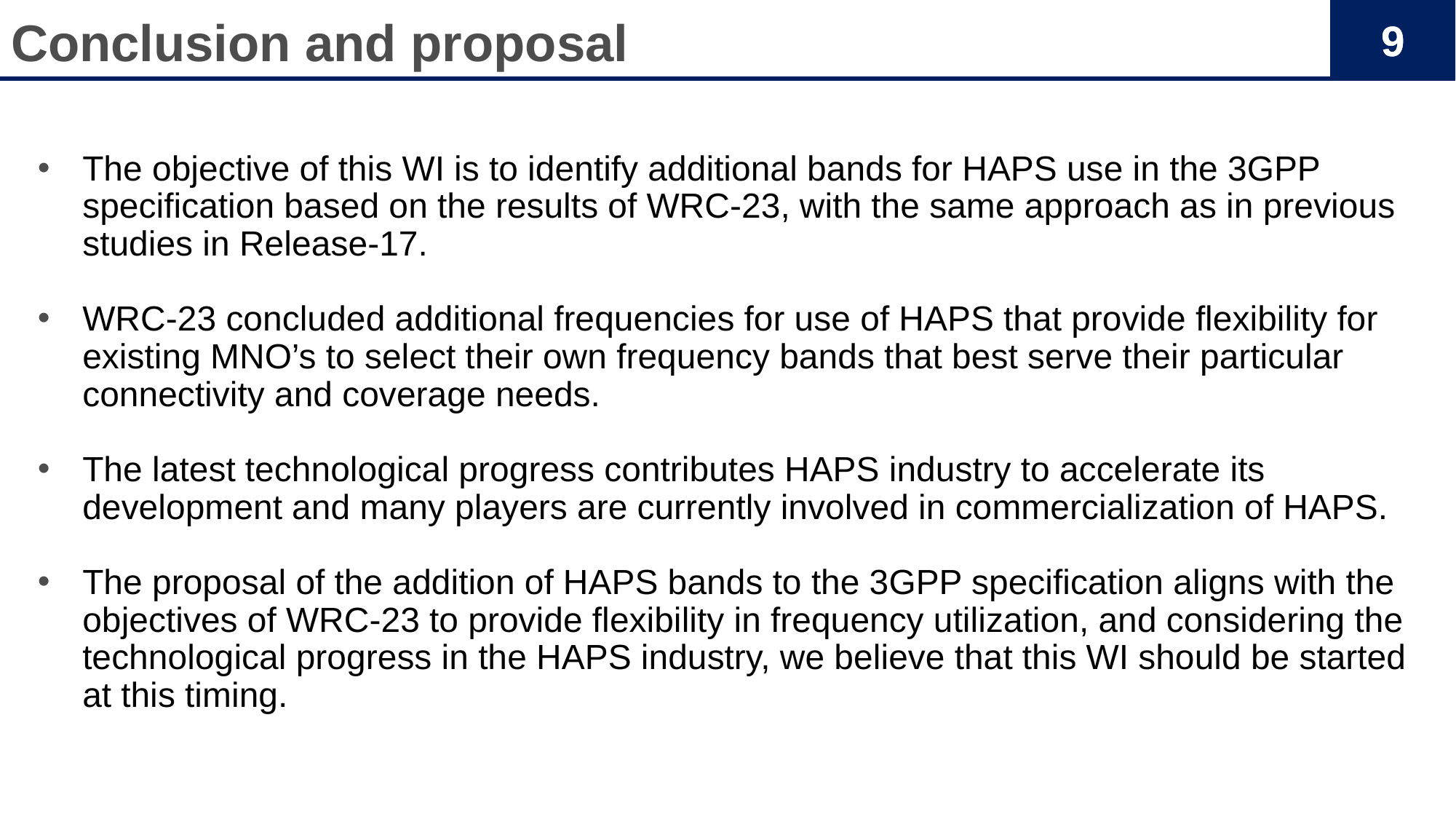

# Conclusion and proposal
The objective of this WI is to identify additional bands for HAPS use in the 3GPP specification based on the results of WRC-23, with the same approach as in previous studies in Release-17.

WRC-23 concluded additional frequencies for use of HAPS that provide flexibility for existing MNO’s to select their own frequency bands that best serve their particular connectivity and coverage needs.

The latest technological progress contributes HAPS industry to accelerate its development and many players are currently involved in commercialization of HAPS.

The proposal of the addition of HAPS bands to the 3GPP specification aligns with the objectives of WRC-23 to provide flexibility in frequency utilization, and considering the technological progress in the HAPS industry, we believe that this WI should be started at this timing.